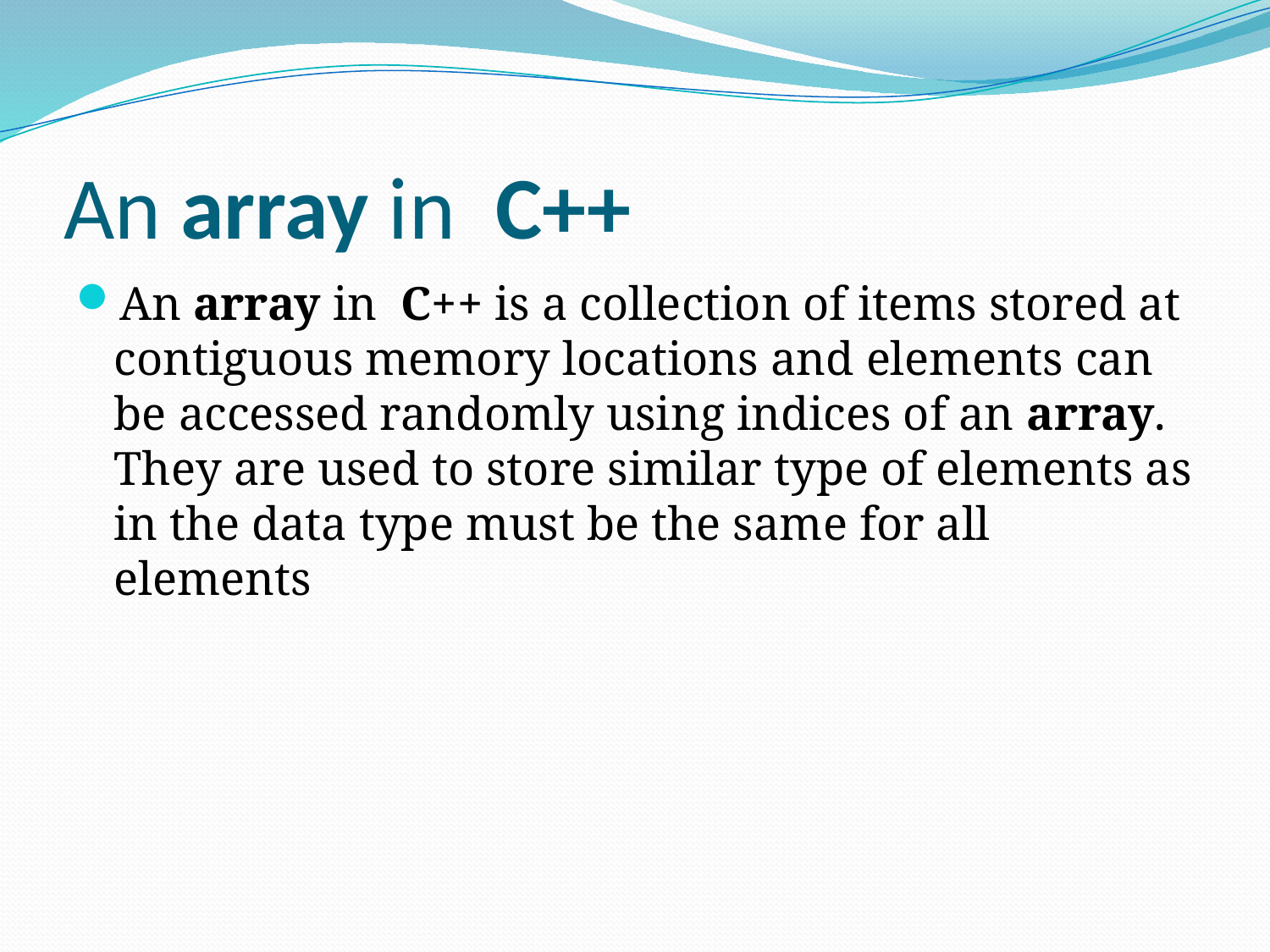

# An array in  C++
An array in  C++ is a collection of items stored at contiguous memory locations and elements can be accessed randomly using indices of an array. They are used to store similar type of elements as in the data type must be the same for all elements